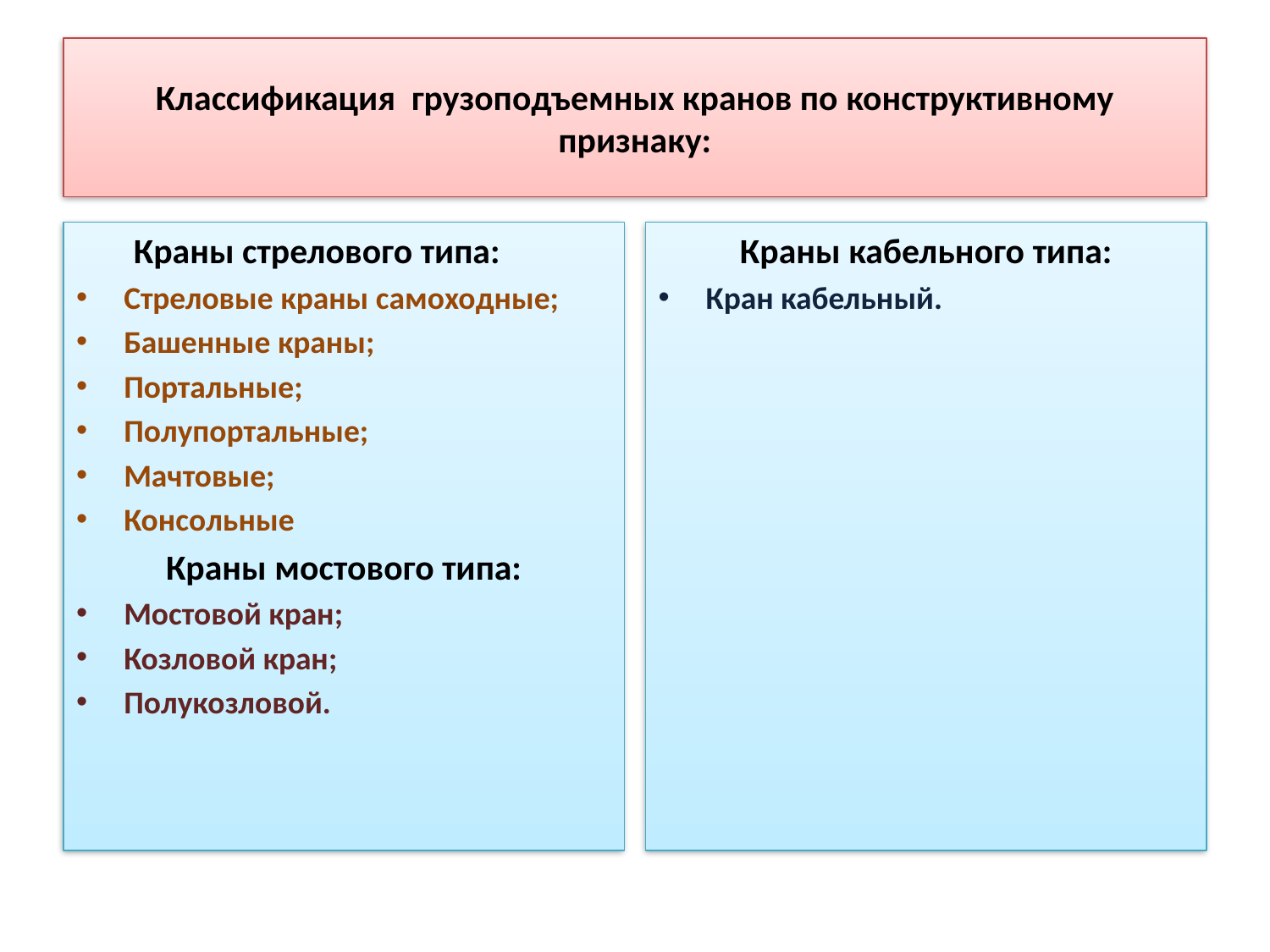

# Классификация  грузоподъемных кранов по конструктивному признаку:
        Краны стрелового типа:
Стреловые краны самоходные;
Башенные краны;
Портальные;
Полупортальные;
Мачтовые;
Консольные
Краны мостового типа:
Мостовой кран;
Козловой кран;
Полукозловой.
Краны кабельного типа:
Кран кабельный.